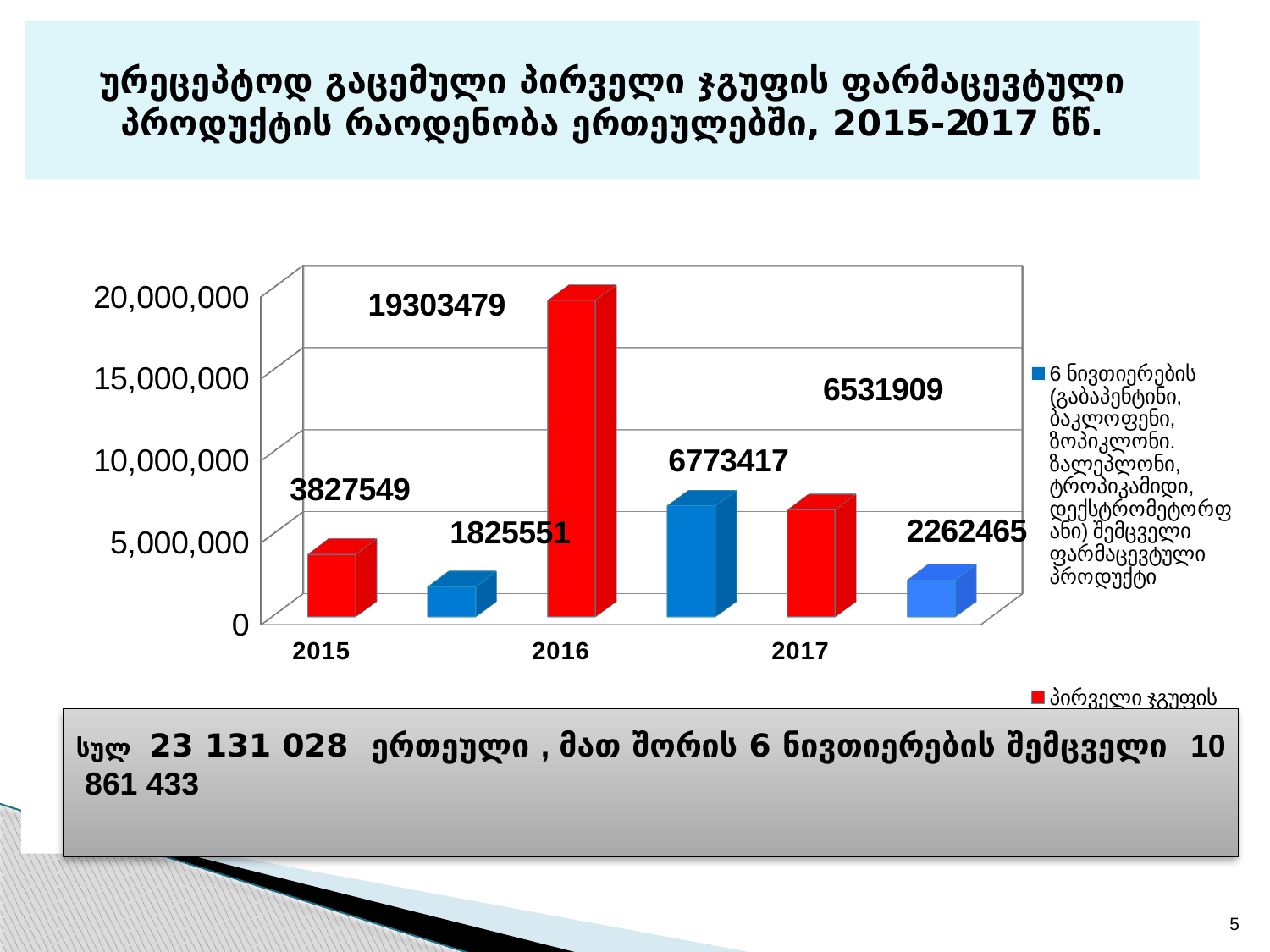

# ურეცეპტოდ გაცემული პირველი ჯგუფის ფარმაცევტული პროდუქტის რაოდენობა ერთეულებში, 2015-2017 წწ.

[unsupported chart]

სულ  23 131 028  ერთეული , მათ შორის 6 ნივთიერების შემცველი  10  861 433

5